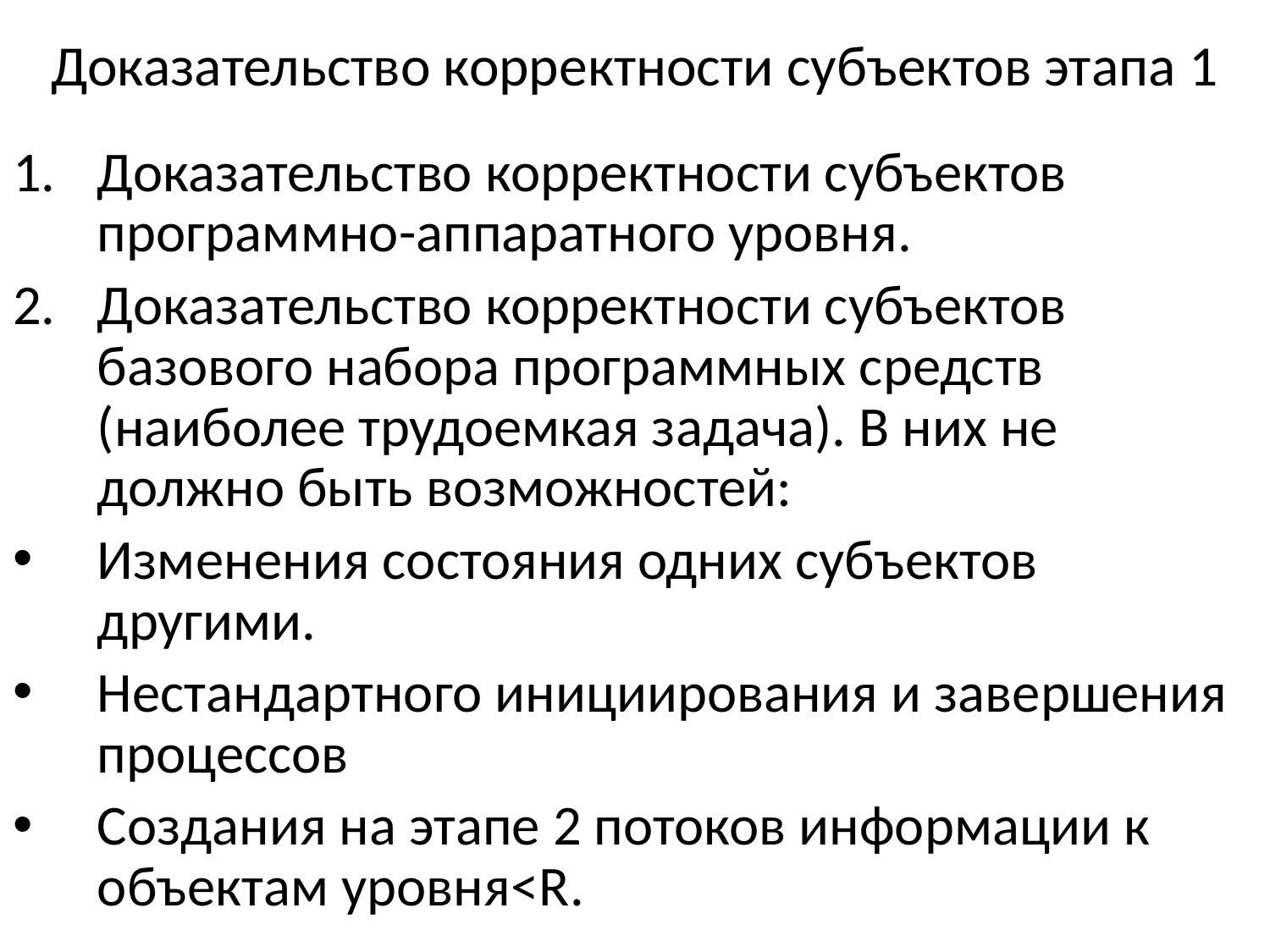

# Доказательство корректности субъектов этапа 1
Доказательство корректности субъектов программно-аппаратного уровня.
Доказательство корректности субъектов базового набора программных средств (наиболее трудоемкая задача). В них не должно быть возможностей:
Изменения состояния одних субъектов другими.
Нестандартного инициирования и завершения процессов
Создания на этапе 2 потоков информации к объектам уровня<R.